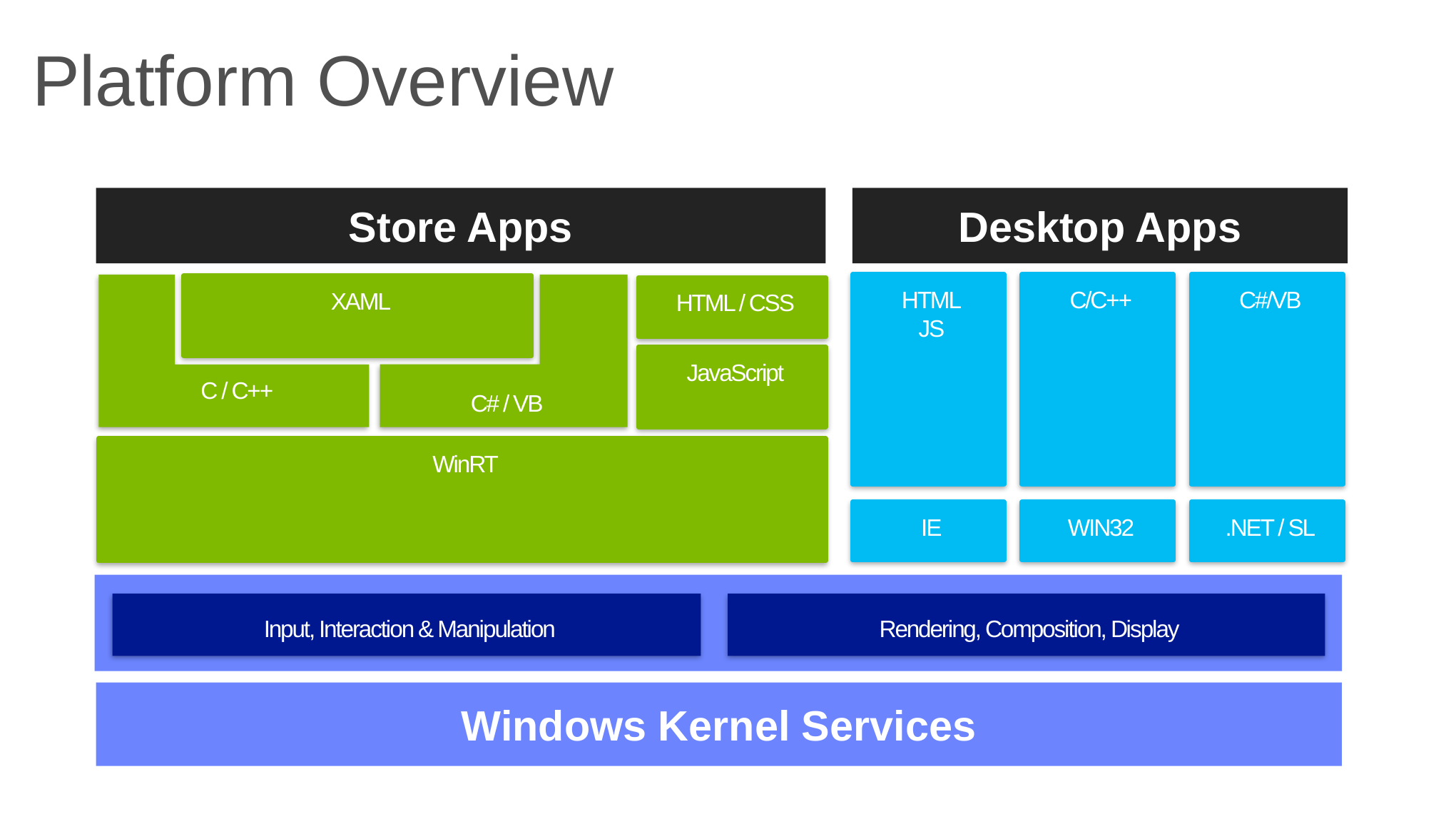

# Platform Overview
Store Apps
Desktop Apps
C# / VB
HTML
JS
C/C++
C#/VB
C / C++
XAML
HTML / CSS

JavaScript

WinRT
IE
WIN32
.NET / SL
Windows Kernel Services

Input, Interaction & Manipulation
Rendering, Composition, Display